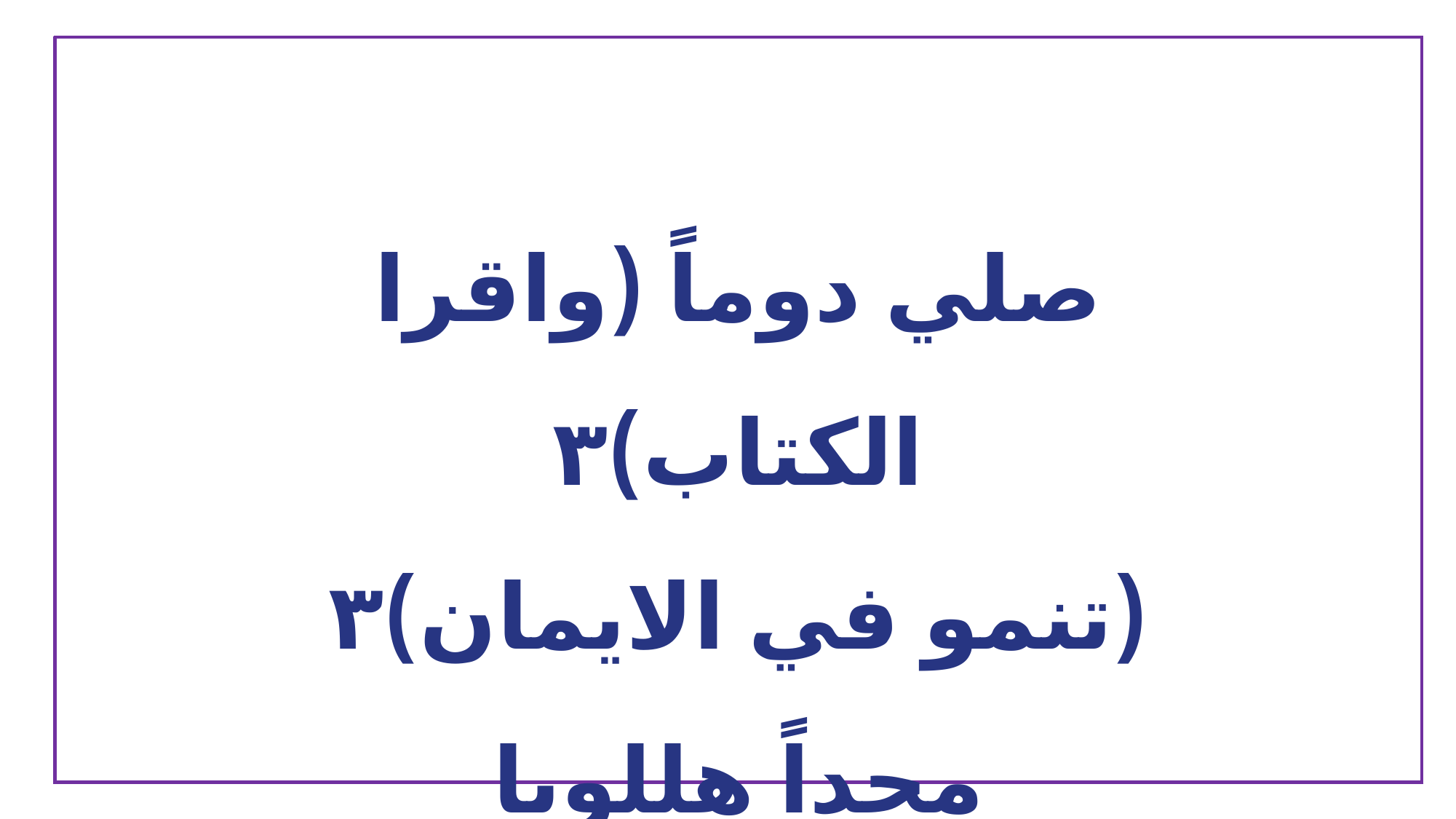

صلي دوماً (واقرا الكتاب)٣
(تنمو في الايمان)٣
مجداً هللويا